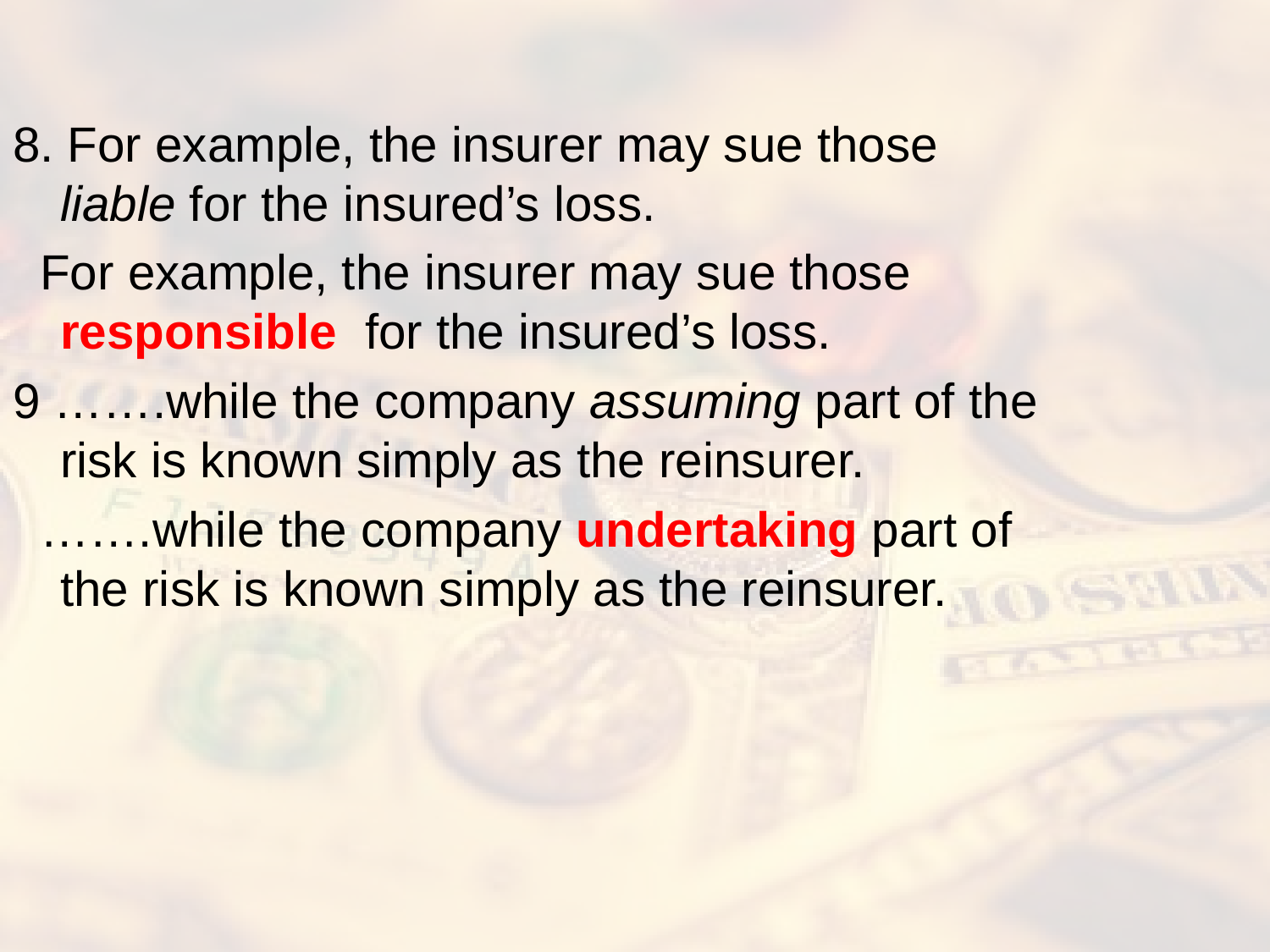

#
8. For example, the insurer may sue those liable for the insured’s loss.
  For example, the insurer may sue those responsible  for the insured’s loss.
9 …….while the company assuming part of the risk is known simply as the reinsurer.
  …….while the company undertaking part of the risk is known simply as the reinsurer.